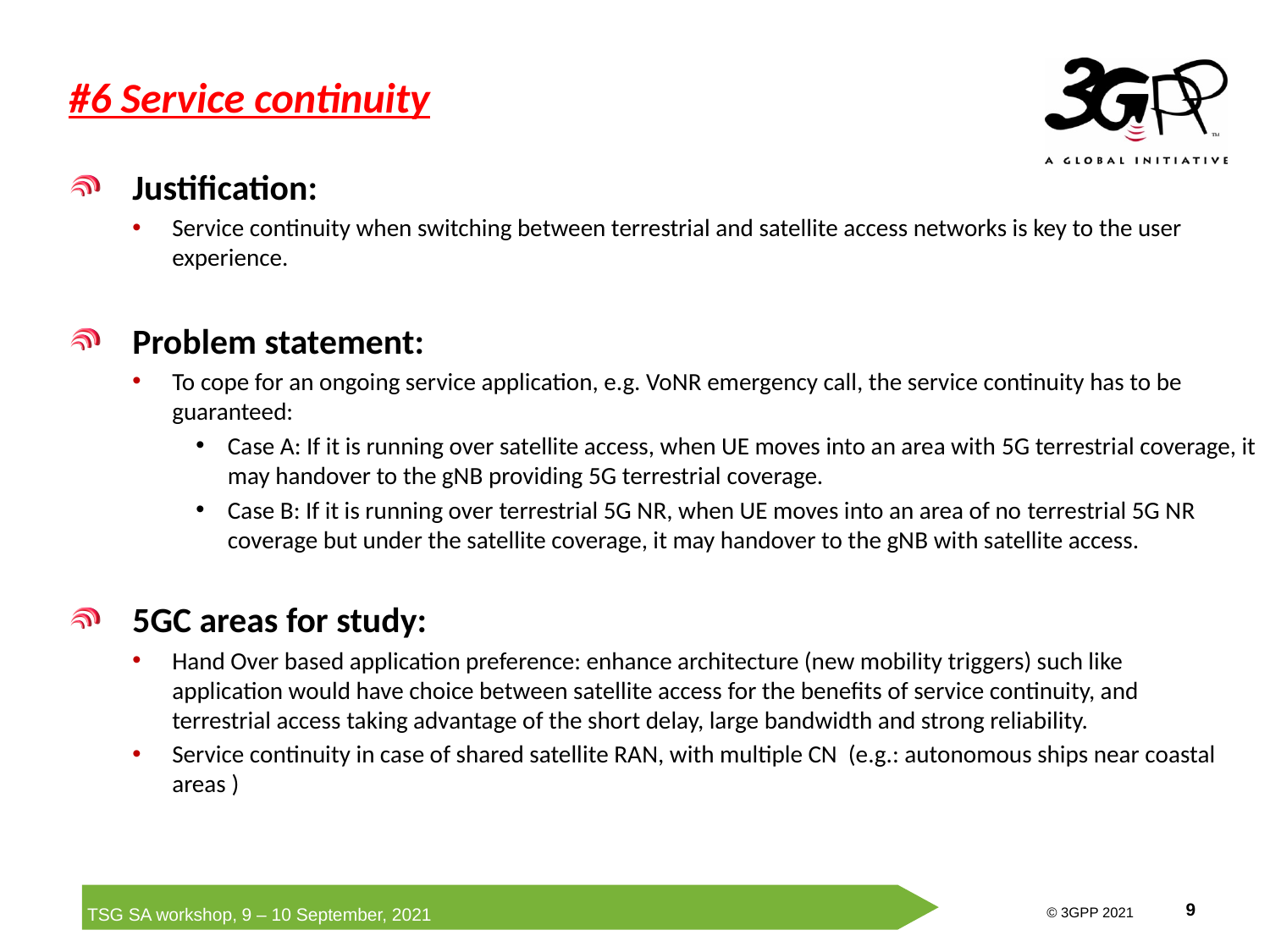

# #6 Service continuity
Justification:
Service continuity when switching between terrestrial and satellite access networks is key to the user experience.
Problem statement:
To cope for an ongoing service application, e.g. VoNR emergency call, the service continuity has to be guaranteed:
Case A: If it is running over satellite access, when UE moves into an area with 5G terrestrial coverage, it may handover to the gNB providing 5G terrestrial coverage.
Case B: If it is running over terrestrial 5G NR, when UE moves into an area of no terrestrial 5G NR coverage but under the satellite coverage, it may handover to the gNB with satellite access.
5GC areas for study:
Hand Over based application preference: enhance architecture (new mobility triggers) such like application would have choice between satellite access for the benefits of service continuity, and terrestrial access taking advantage of the short delay, large bandwidth and strong reliability.
Service continuity in case of shared satellite RAN, with multiple CN  (e.g.: autonomous ships near coastal areas )